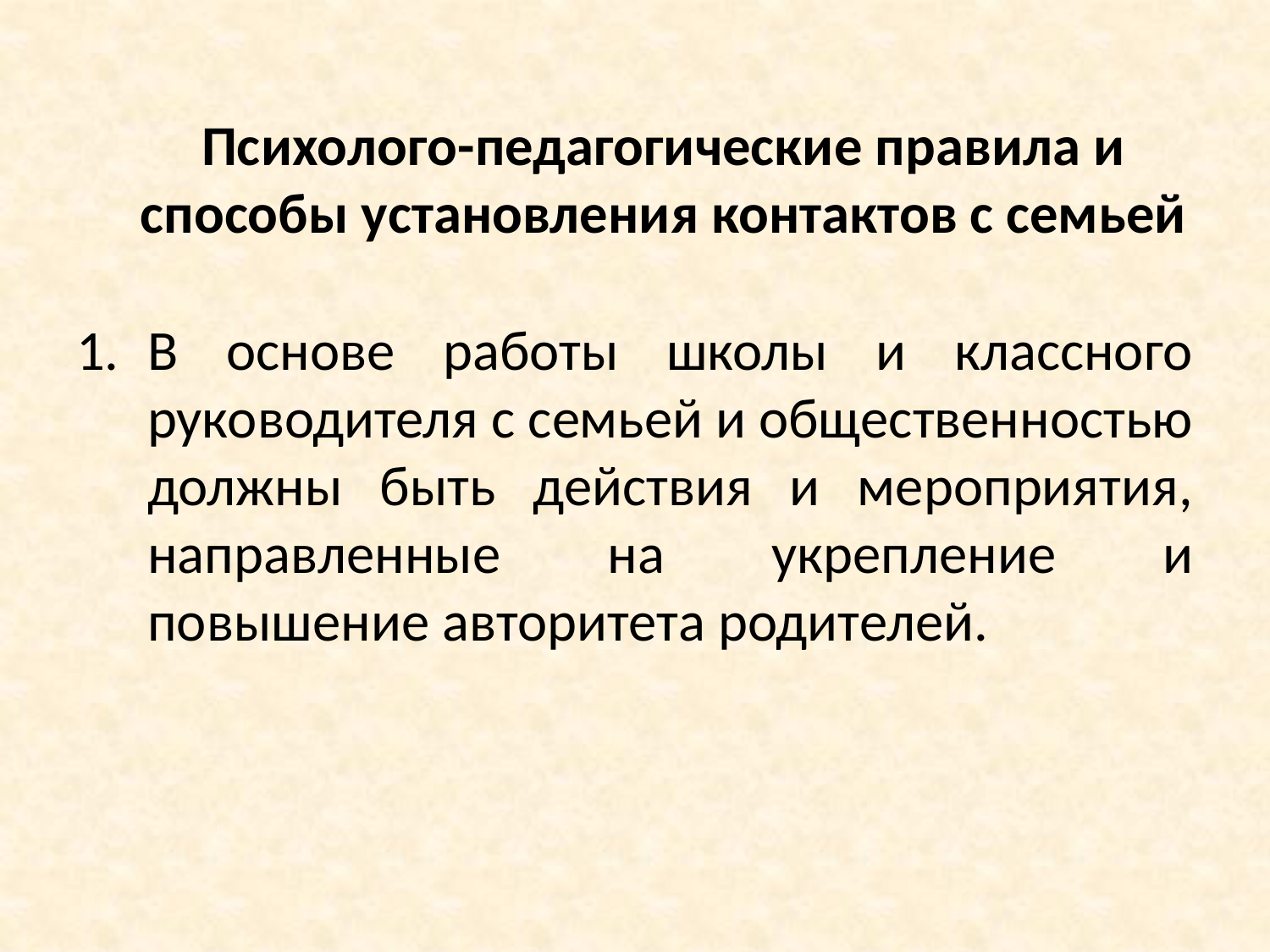

# Психолого-педагогические правила и способы установления контактов с семьей
В основе работы школы и классного руководителя с семьей и общественностью должны быть действия и мероприятия, направленные на укрепление и повышение авторитета родителей.